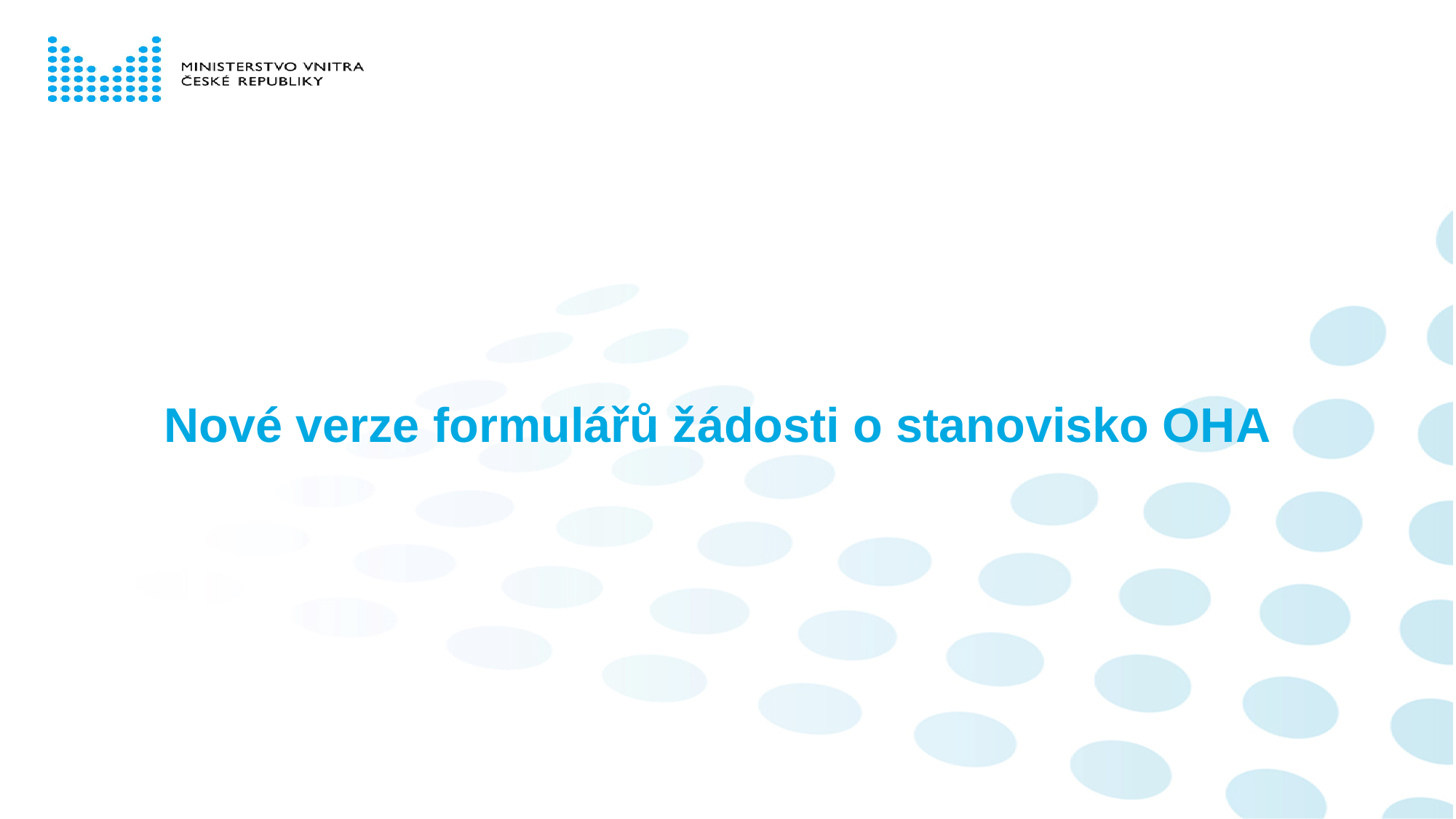

# Nové verze formulářů žádosti o stanovisko OHA